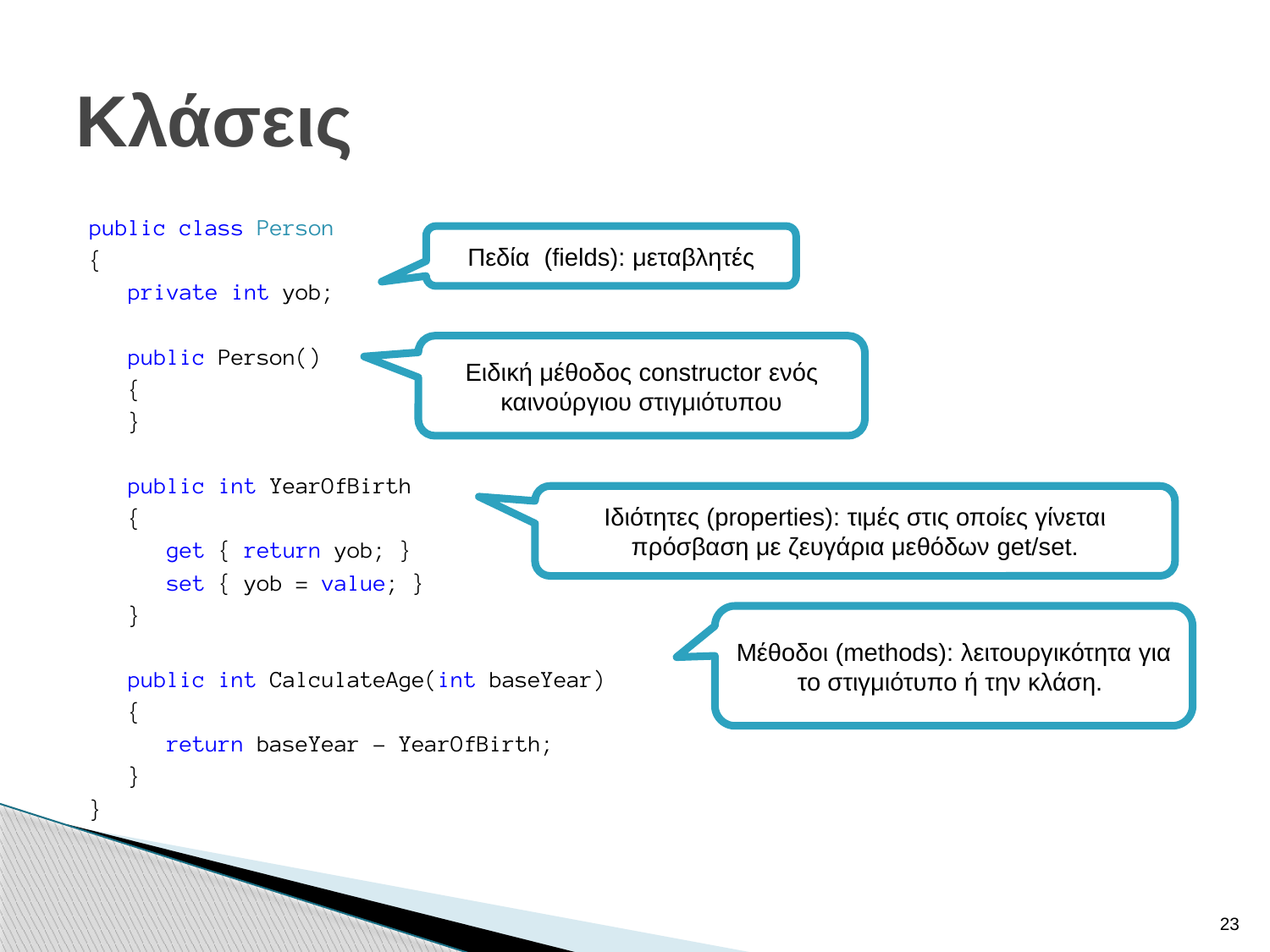

# Κλάσεις
public class Person
{
   private int yob;

   public Person()
   {
   }

   public int YearOfBirth
   {
      get { return yob; }
      set { yob = value; }
   }

   public int CalculateAge(int baseYear)
   {
      return baseYear - YearOfBirth;
   }
}
Πεδία  (fields): μεταβλητές
Ειδική μέθοδος constructor ενός καινούργιου στιγμιότυπου
Ιδιότητες (properties): τιμές στις οποίες γίνεται πρόσβαση με ζευγάρια μεθόδων get/set.
Μέθοδοι (methods): λειτουργικότητα για το στιγμιότυπο ή την κλάση.
23